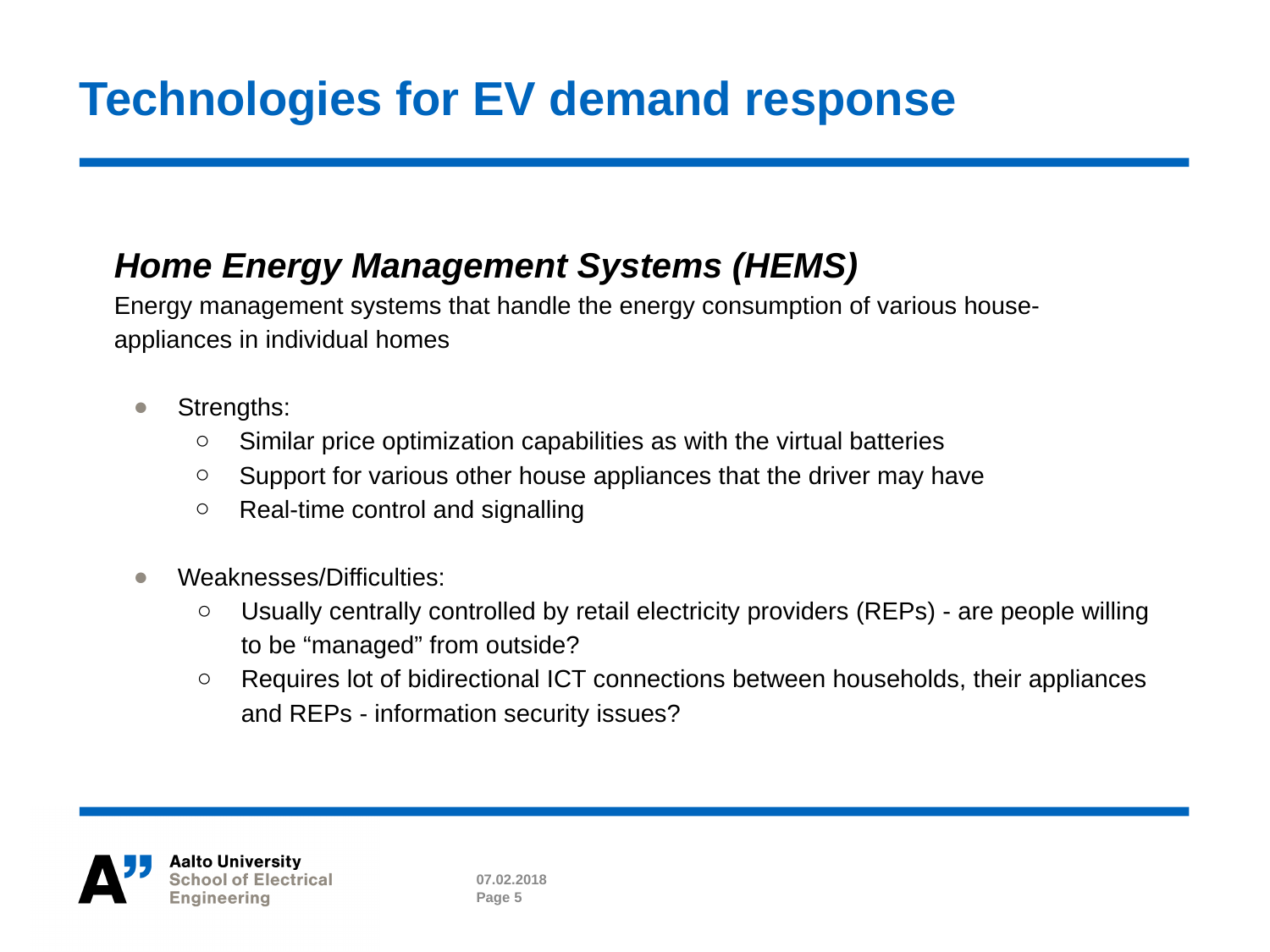

# Technologies for EV demand response
Home Energy Management Systems (HEMS)
Energy management systems that handle the energy consumption of various house-appliances in individual homes

Strengths:
Similar price optimization capabilities as with the virtual batteries
Support for various other house appliances that the driver may have
Real-time control and signalling

Weaknesses/Difficulties:
Usually centrally controlled by retail electricity providers (REPs) - are people willing to be “managed” from outside?
Requires lot of bidirectional ICT connections between households, their appliances and REPs - information security issues?

07.02.2018
Page 5